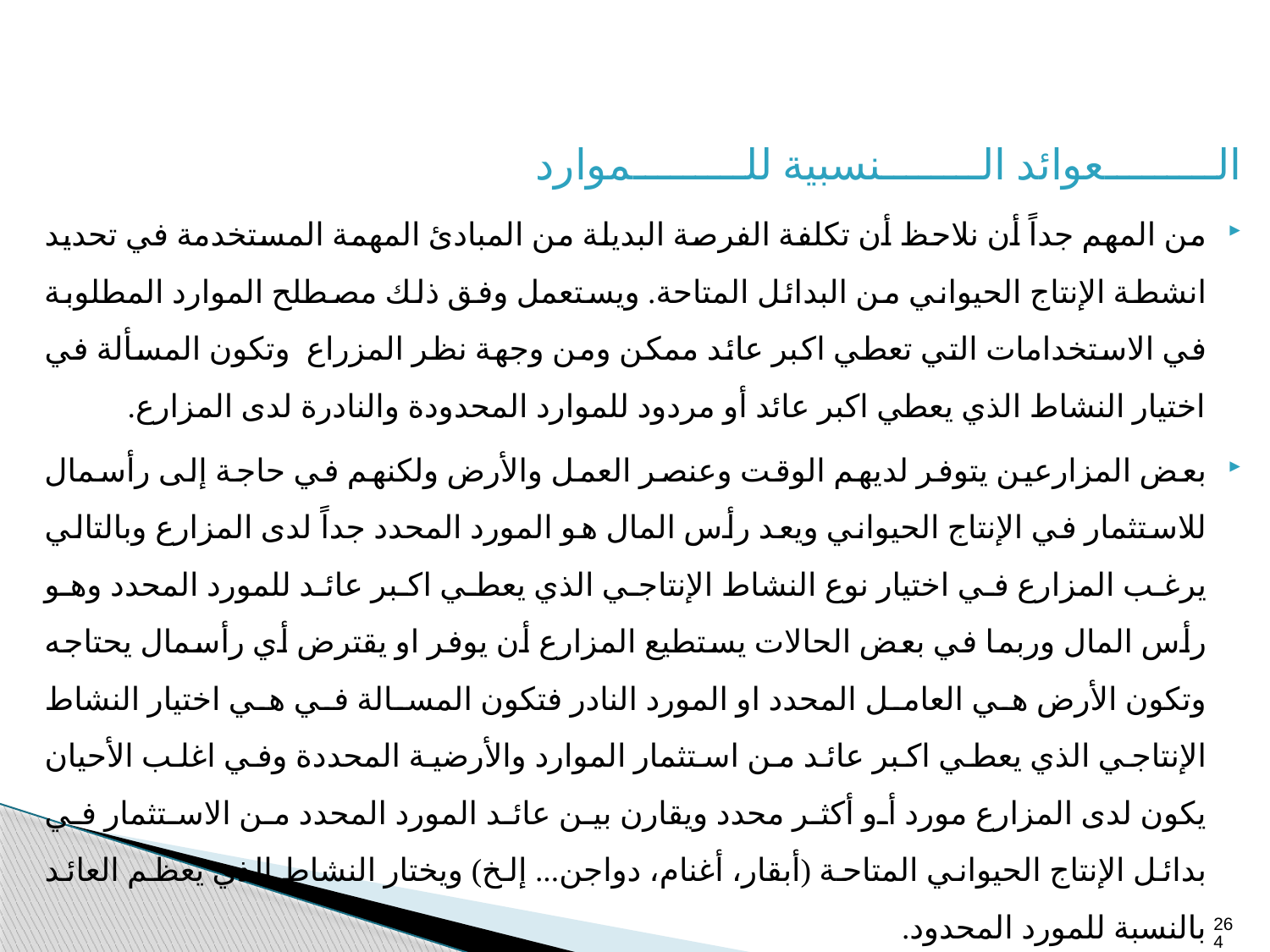

الـــــــــعوائد الــــــــنسبية للـــــــــموارد
من المهم جداً أن نلاحظ أن تكلفة الفرصة البديلة من المبادئ المهمة المستخدمة في تحديد انشطة الإنتاج الحيواني من البدائل المتاحة. ويستعمل وفق ذلك مصطلح الموارد المطلوبة في الاستخدامات التي تعطي اكبر عائد ممكن ومن وجهة نظر المزراع  وتكون المسألة في اختيار النشاط الذي يعطي اكبر عائد أو مردود للموارد المحدودة والنادرة لدى المزارع.
بعض المزارعين يتوفر لديهم الوقت وعنصر العمل والأرض ولكنهم في حاجة إلى رأسمال للاستثمار في الإنتاج الحيواني ويعد رأس المال هو المورد المحدد جداً لدى المزارع وبالتالي يرغب المزارع في اختيار نوع النشاط الإنتاجي الذي يعطي اكبر عائد للمورد المحدد وهو رأس المال وربما في بعض الحالات يستطيع المزارع أن يوفر او يقترض أي رأسمال يحتاجه وتكون الأرض هي العامل المحدد او المورد النادر فتكون المسالة في هي اختيار النشاط الإنتاجي الذي يعطي اكبر عائد من استثمار الموارد والأرضية المحددة وفي اغلب الأحيان يكون لدى المزارع مورد أو أكثر محدد ويقارن بين عائد المورد المحدد من الاستثمار في بدائل الإنتاج الحيواني المتاحة (أبقار، أغنام، دواجن... إلخ) ويختار النشاط الذي يعظم العائد بالنسبة للمورد المحدود.
264